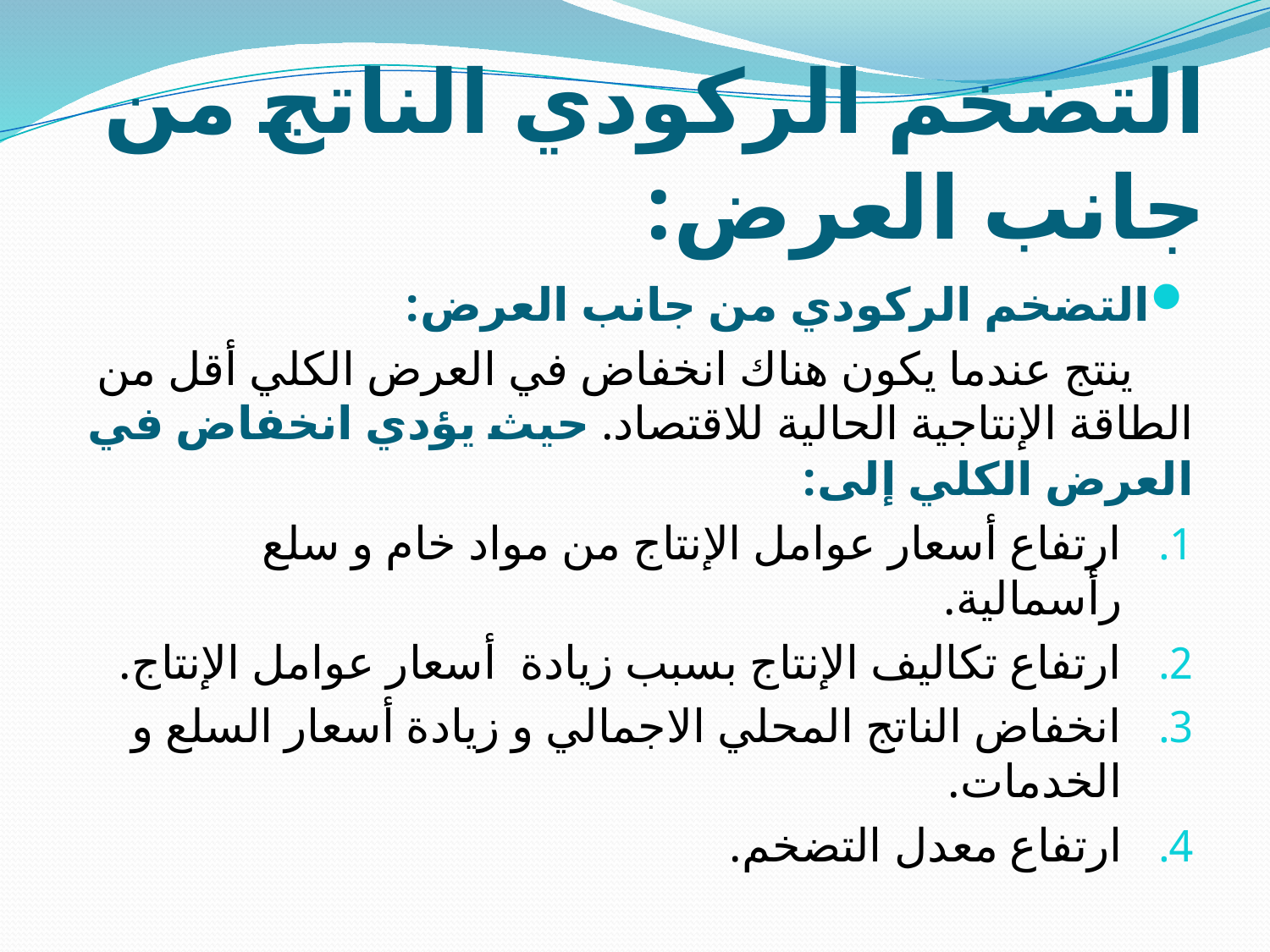

# التضخم الركودي الناتج من جانب العرض:
التضخم الركودي من جانب العرض:
     ينتج عندما يكون هناك انخفاض في العرض الكلي أقل من الطاقة الإنتاجية الحالية للاقتصاد. حيث يؤدي انخفاض في العرض الكلي إلى:
ارتفاع أسعار عوامل الإنتاج من مواد خام و سلع رأسمالية.
ارتفاع تكاليف الإنتاج بسبب زيادة  أسعار عوامل الإنتاج.
انخفاض الناتج المحلي الاجمالي و زيادة أسعار السلع و الخدمات.
ارتفاع معدل التضخم.